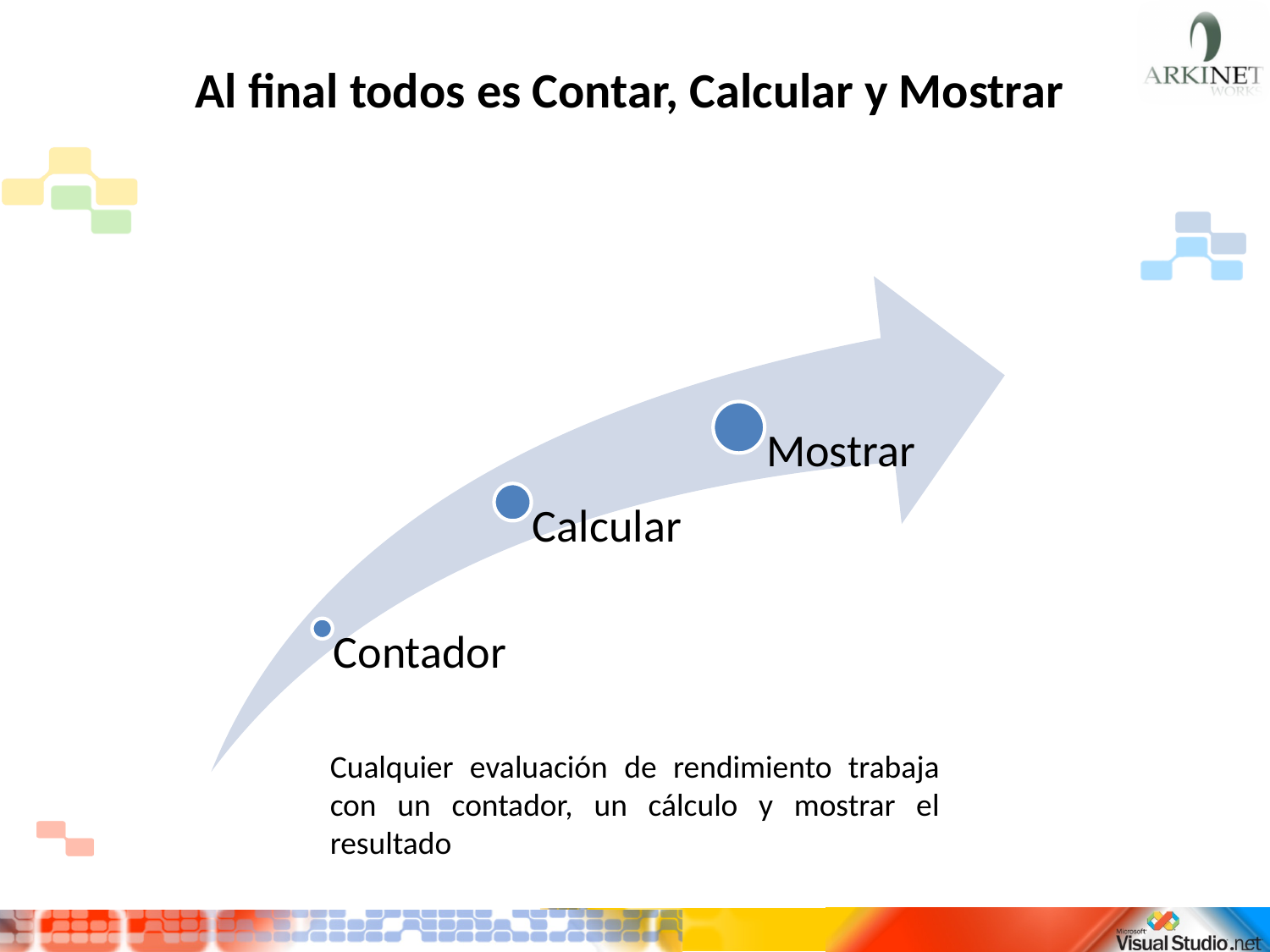

# Al final todos es Contar, Calcular y Mostrar
Contador
Calcular
Mostrar
Cualquier evaluación de rendimiento trabaja con un contador, un cálculo y mostrar el resultado